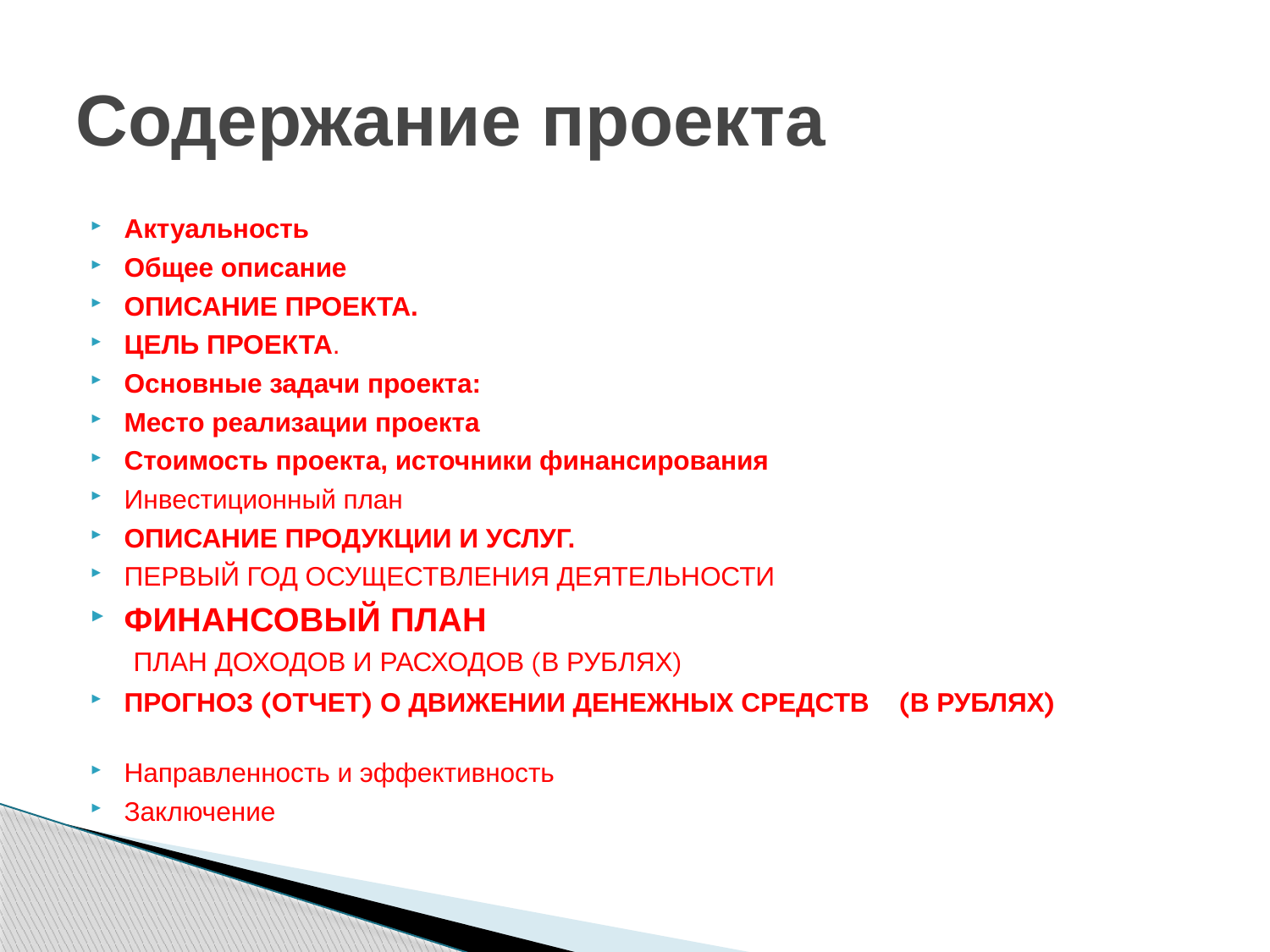

# Содержание проекта
Актуальность
Общее описание
ОПИСАНИЕ ПРОЕКТА.
ЦЕЛЬ ПРОЕКТА.
Основные задачи проекта:
Место реализации проекта
Стоимость проекта, источники финансирования
Инвестиционный план
Описание продукции и услуг.
первый год осуществления деятельности
Финансовый план
 План доходов и расходов (в рублях)
Прогноз (отчет) о движении денежных средств    (в рублях)
Направленность и эффективность
Заключение